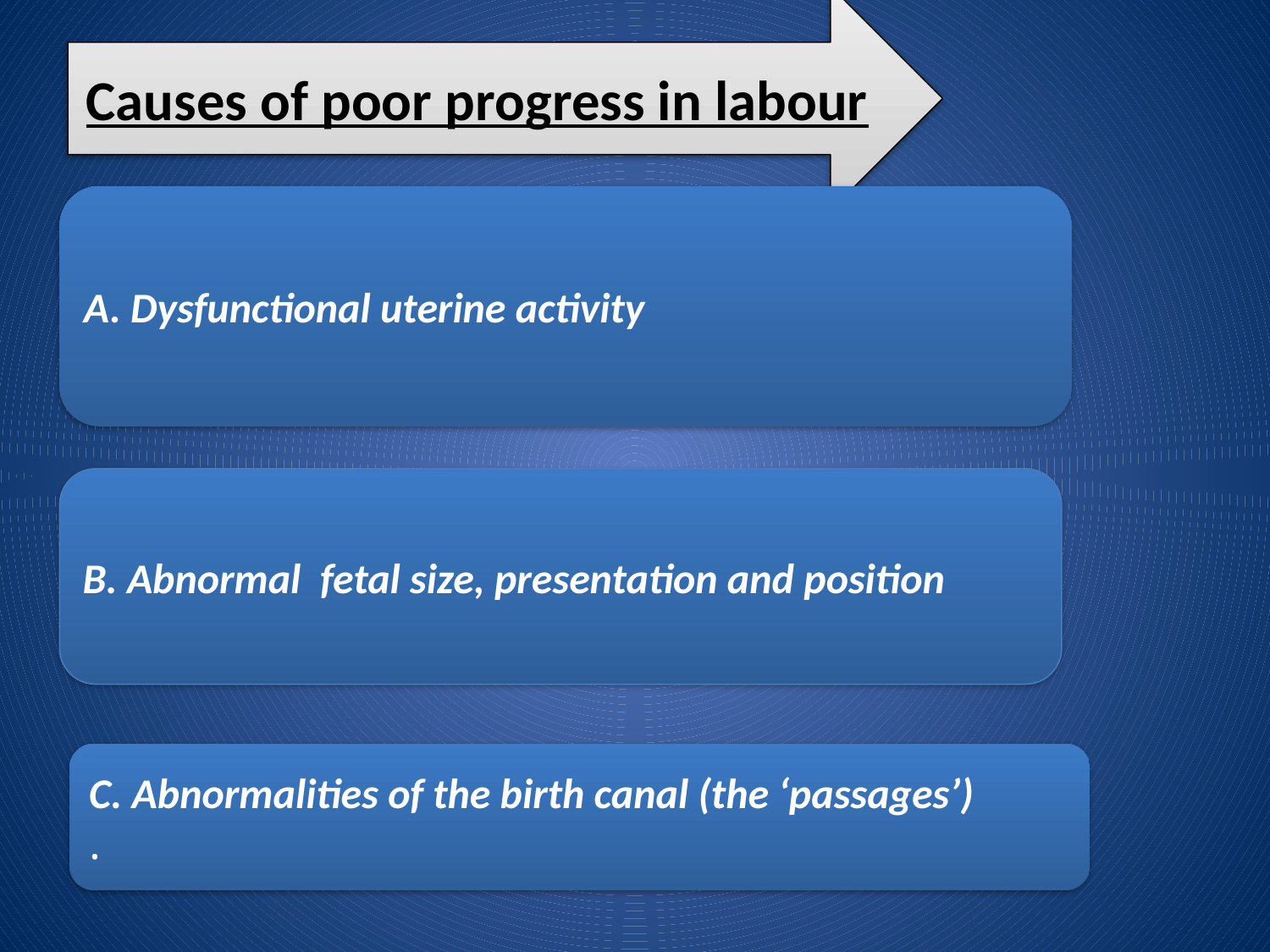

Causes of poor progress in labour
A. Dysfunctional uterine activity
B. Abnormal  fetal size, presentation and position
C. Abnormalities of the birth canal (the ‘passages’)
.